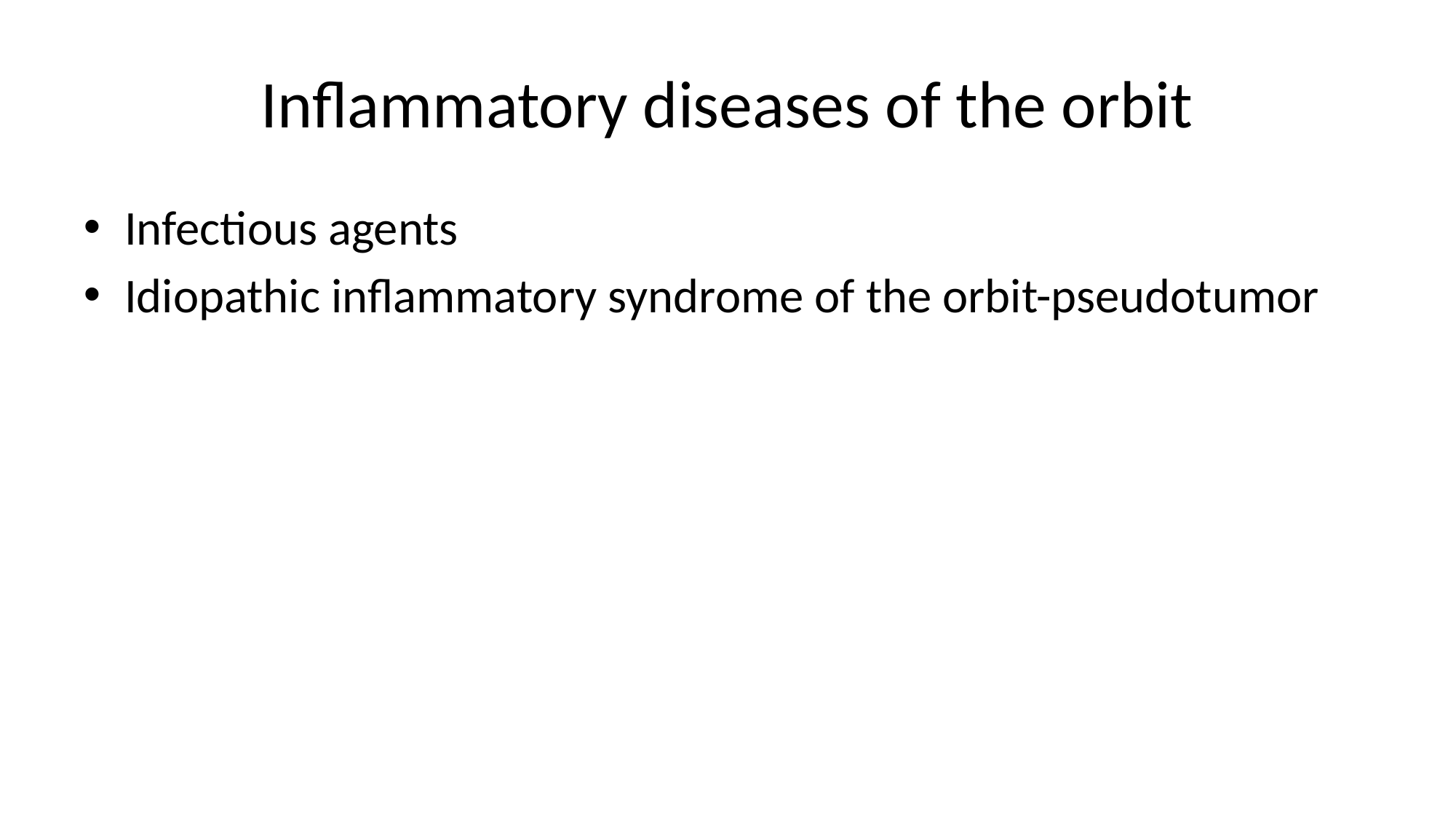

# Inflammatory diseases of the orbit
Infectious agents
Idiopathic inflammatory syndrome of the orbit-pseudotumor